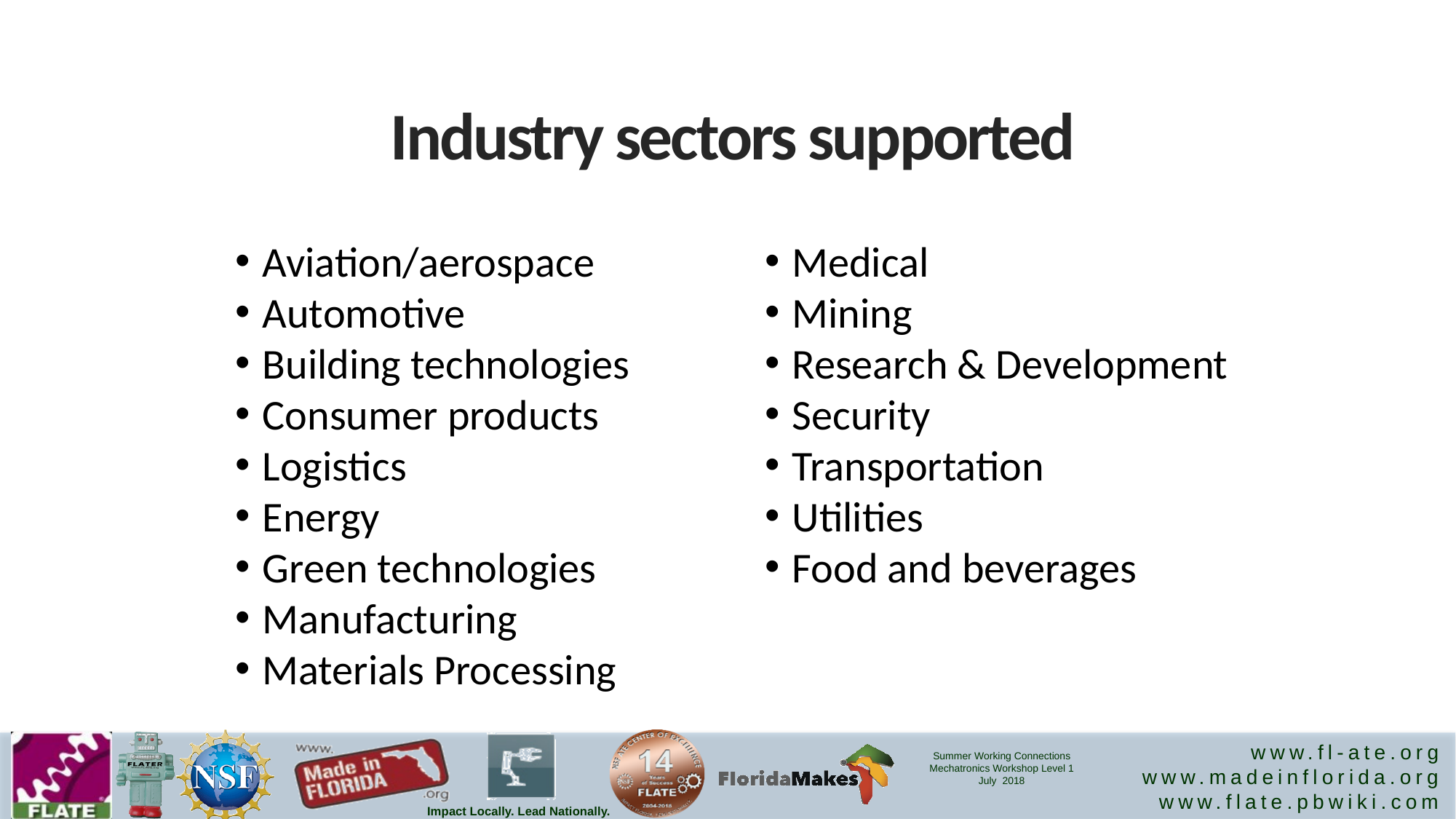

# Industry sectors supported
Aviation/aerospace
Automotive
Building technologies
Consumer products
Logistics
Energy
Green technologies
Manufacturing
Materials Processing
Medical
Mining
Research & Development
Security
Transportation
Utilities
Food and beverages